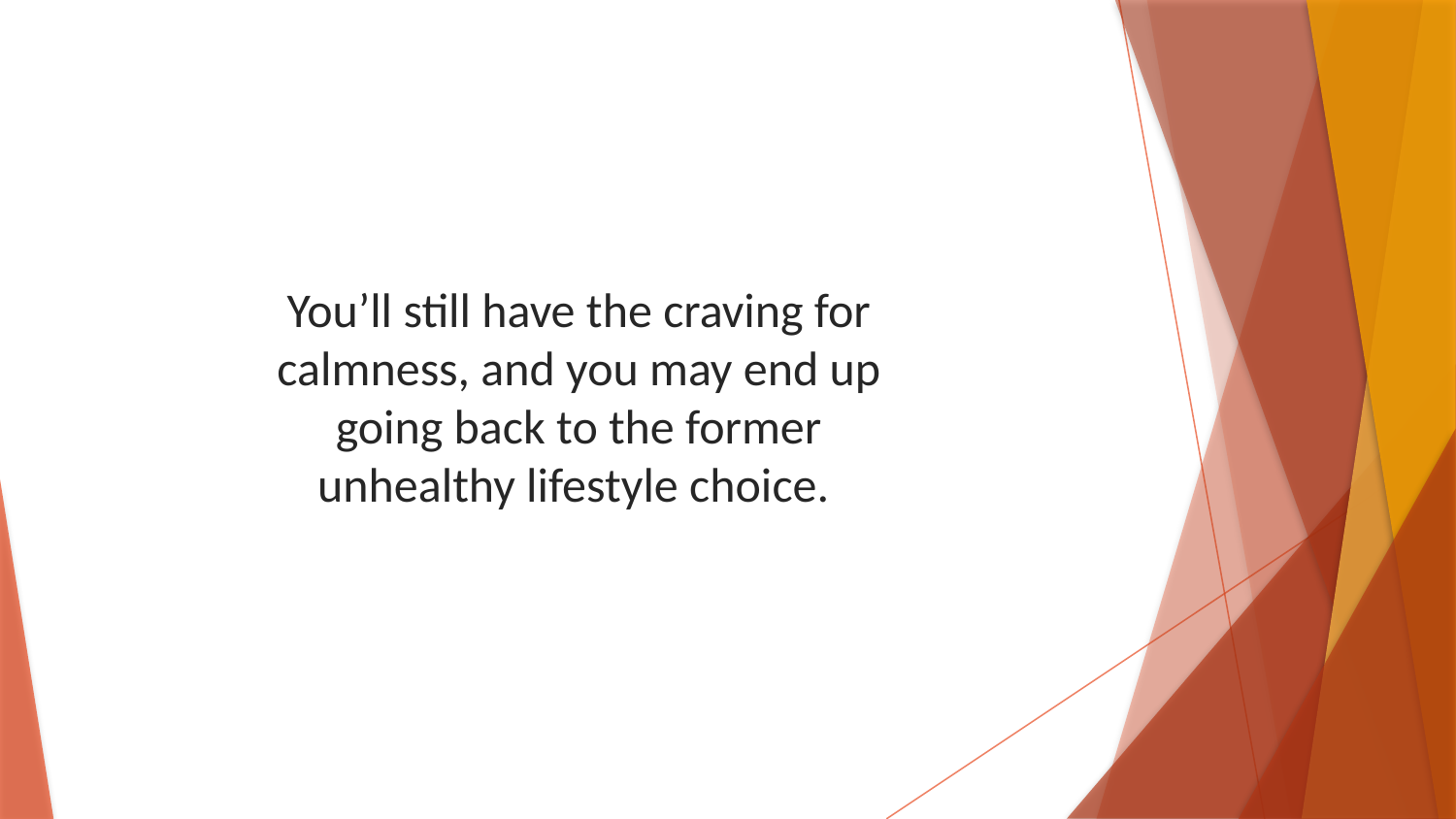

You’ll still have the craving for calmness, and you may end up going back to the former unhealthy lifestyle choice.